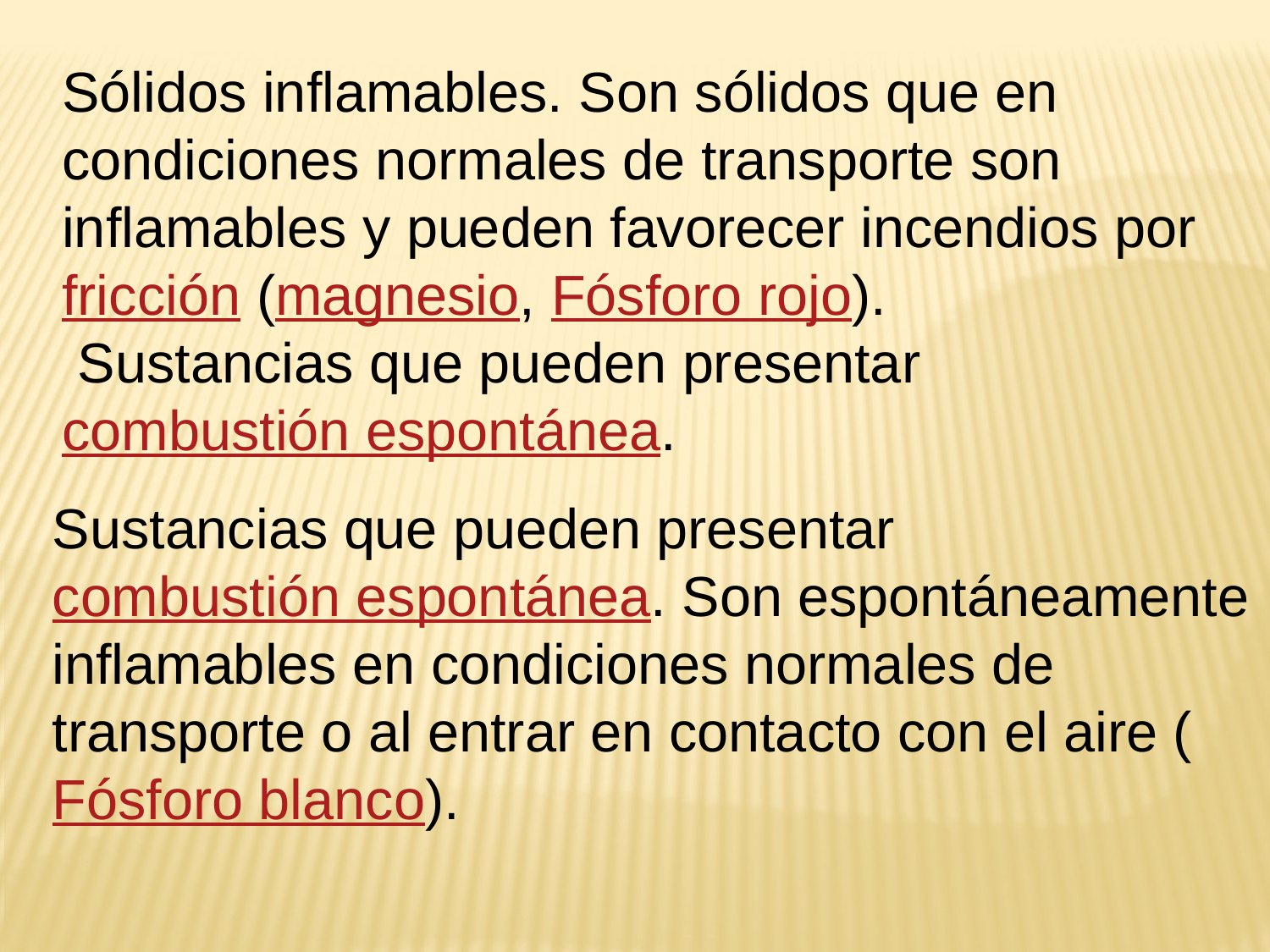

Sólidos inflamables. Son sólidos que en condiciones normales de transporte son inflamables y pueden favorecer incendios por fricción (magnesio, Fósforo rojo).
 Sustancias que pueden presentar combustión espontánea.
Sustancias que pueden presentar combustión espontánea. Son espontáneamente inflamables en condiciones normales de transporte o al entrar en contacto con el aire (Fósforo blanco).